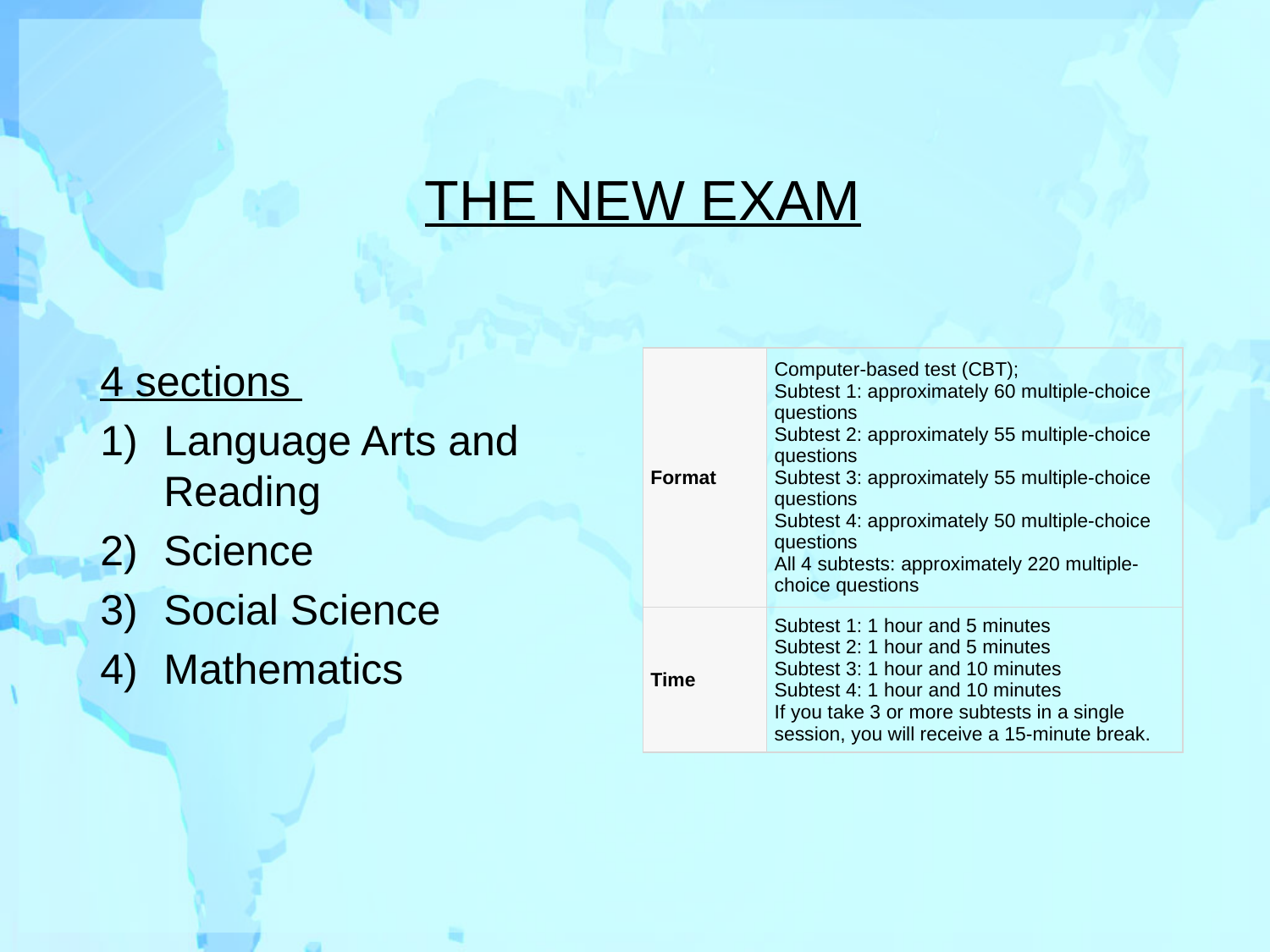

# THE NEW EXAM
4 sections
Language Arts and Reading
Science
Social Science
Mathematics

| Format | Computer-based test (CBT);  Subtest 1: approximately 60 multiple-choice questions Subtest 2: approximately 55 multiple-choice questions Subtest 3: approximately 55 multiple-choice questions Subtest 4: approximately 50 multiple-choice questions All 4 subtests: approximately 220 multiple-choice questions |
| --- | --- |
| Time | Subtest 1: 1 hour and 5 minutes Subtest 2: 1 hour and 5 minutes Subtest 3: 1 hour and 10 minutes Subtest 4: 1 hour and 10 minutes If you take 3 or more subtests in a single session, you will receive a 15-minute break. |